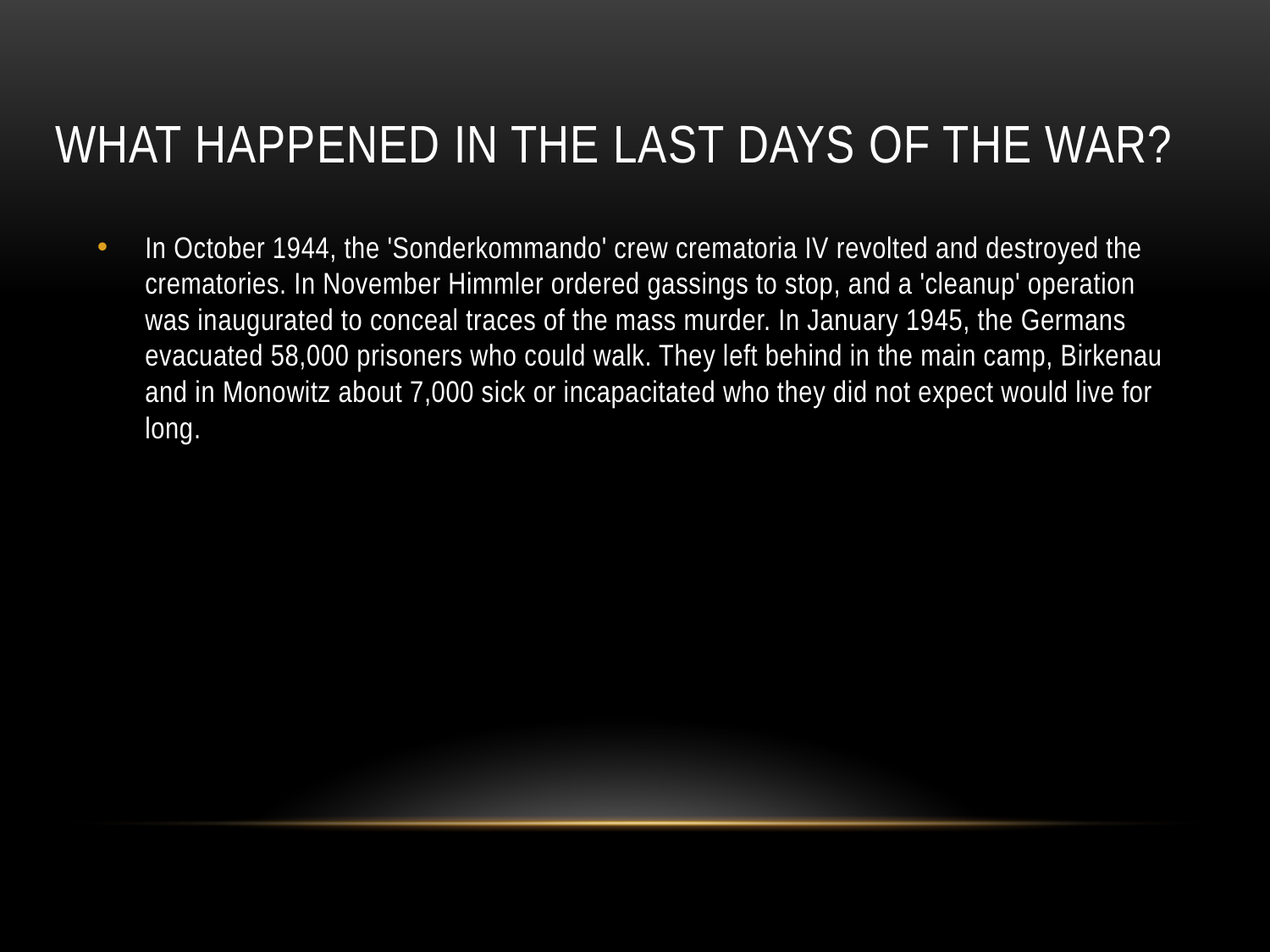

# What happened in the last days of the war?
In October 1944, the 'Sonderkommando' crew crematoria IV revolted and destroyed the crematories. In November Himmler ordered gassings to stop, and a 'cleanup' operation was inaugurated to conceal traces of the mass murder. In January 1945, the Germans evacuated 58,000 prisoners who could walk. They left behind in the main camp, Birkenau and in Monowitz about 7,000 sick or incapacitated who they did not expect would live for long.